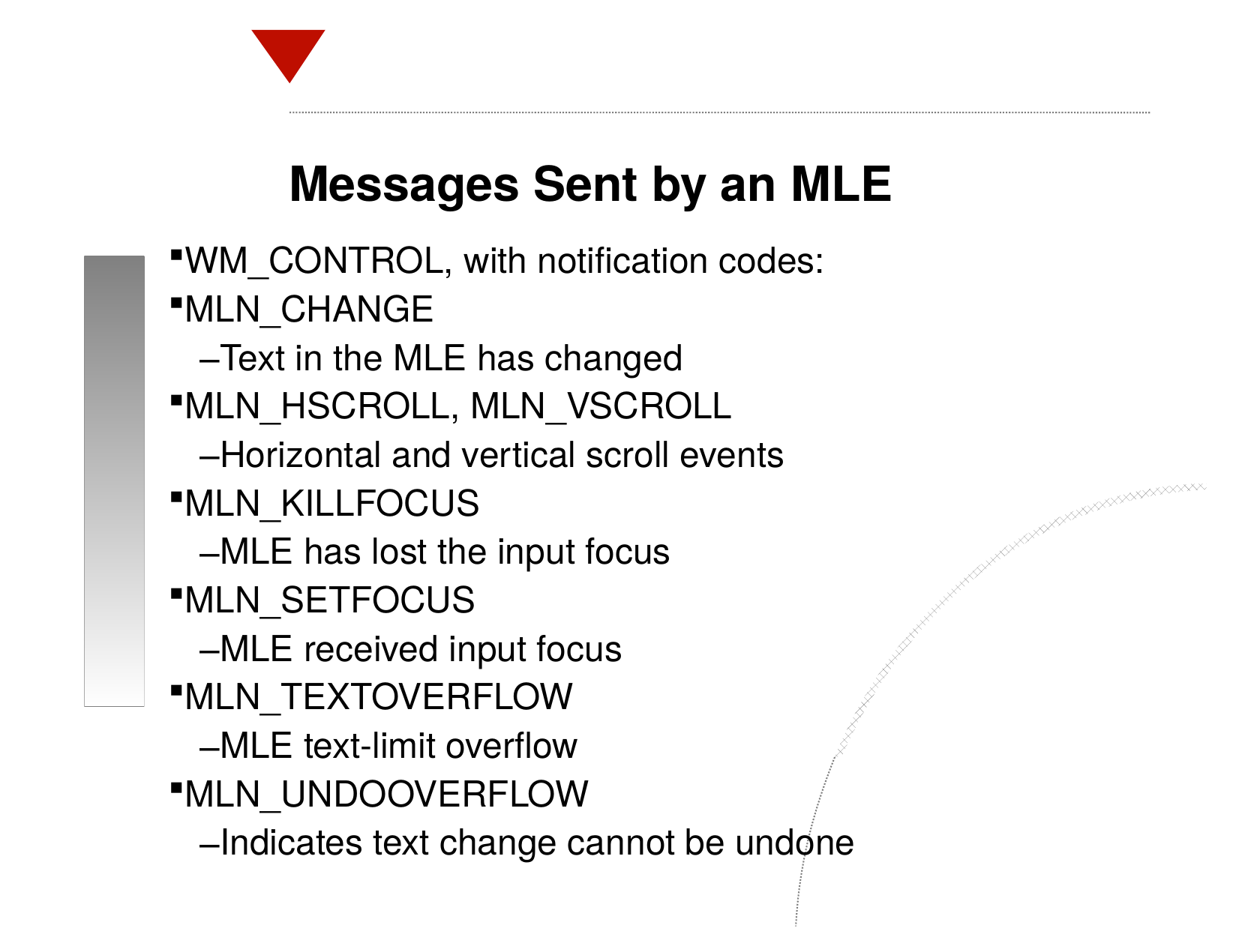

Messages Sent by an MLE
WM_CONTROL, with notification codes:
MLN_CHANGE
Text in the MLE has changed
MLN_HSCROLL, MLN_VSCROLL
Horizontal and vertical scroll events
MLN_KILLFOCUS
MLE has lost the input focus
MLN_SETFOCUS
MLE received input focus
MLN_TEXTOVERFLOW
MLE text-limit overflow
MLN_UNDOOVERFLOW
Indicates text change cannot be undone